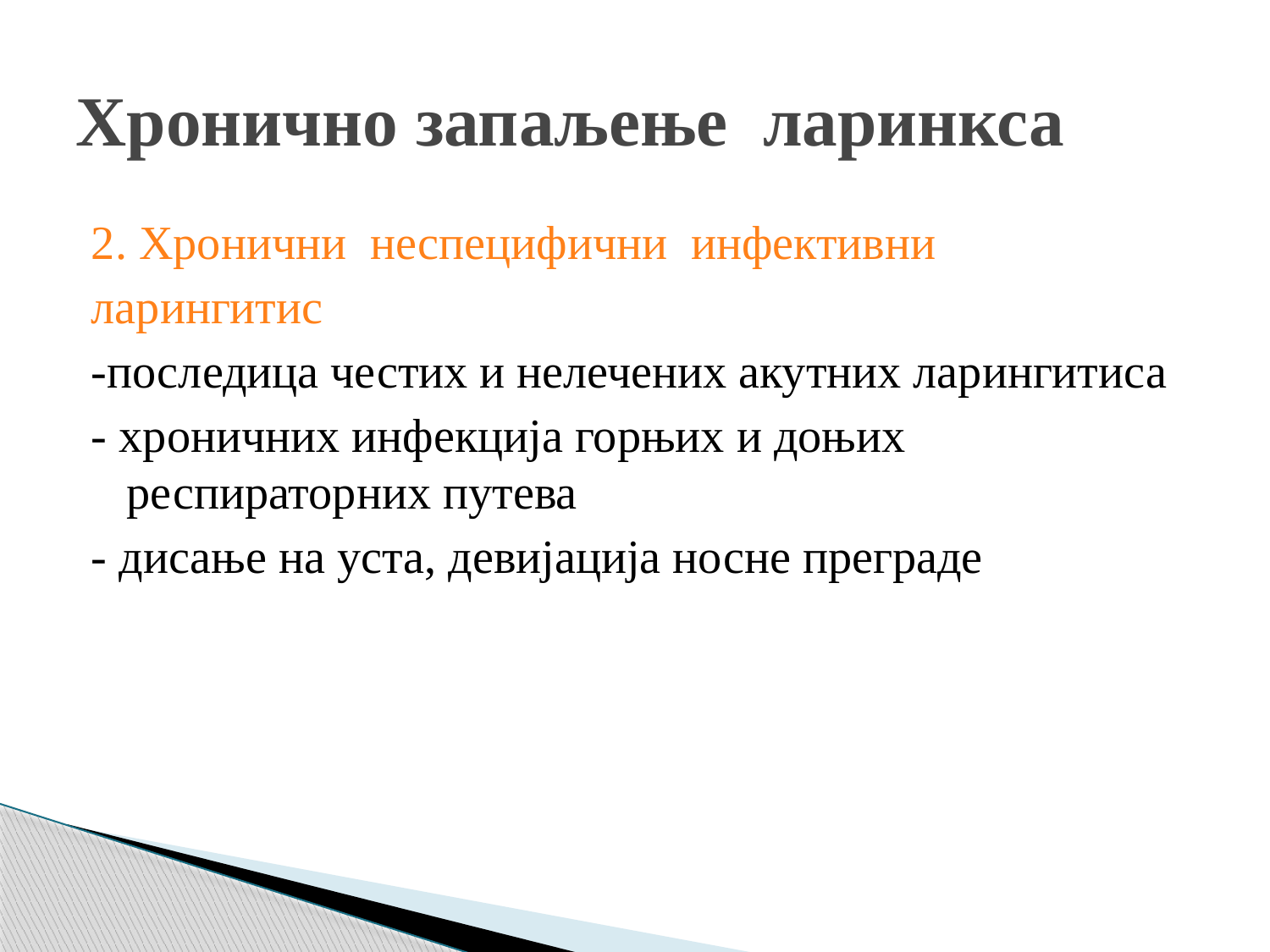

# Хронично запаљење  ларинкса
2. Хронични  неспецифични  инфективни
ларингитис
-последица честих и нелечених акутних ларингитиса
- хроничних инфекција горњих и доњих респираторних путева
- дисање на уста, девијација носне преграде